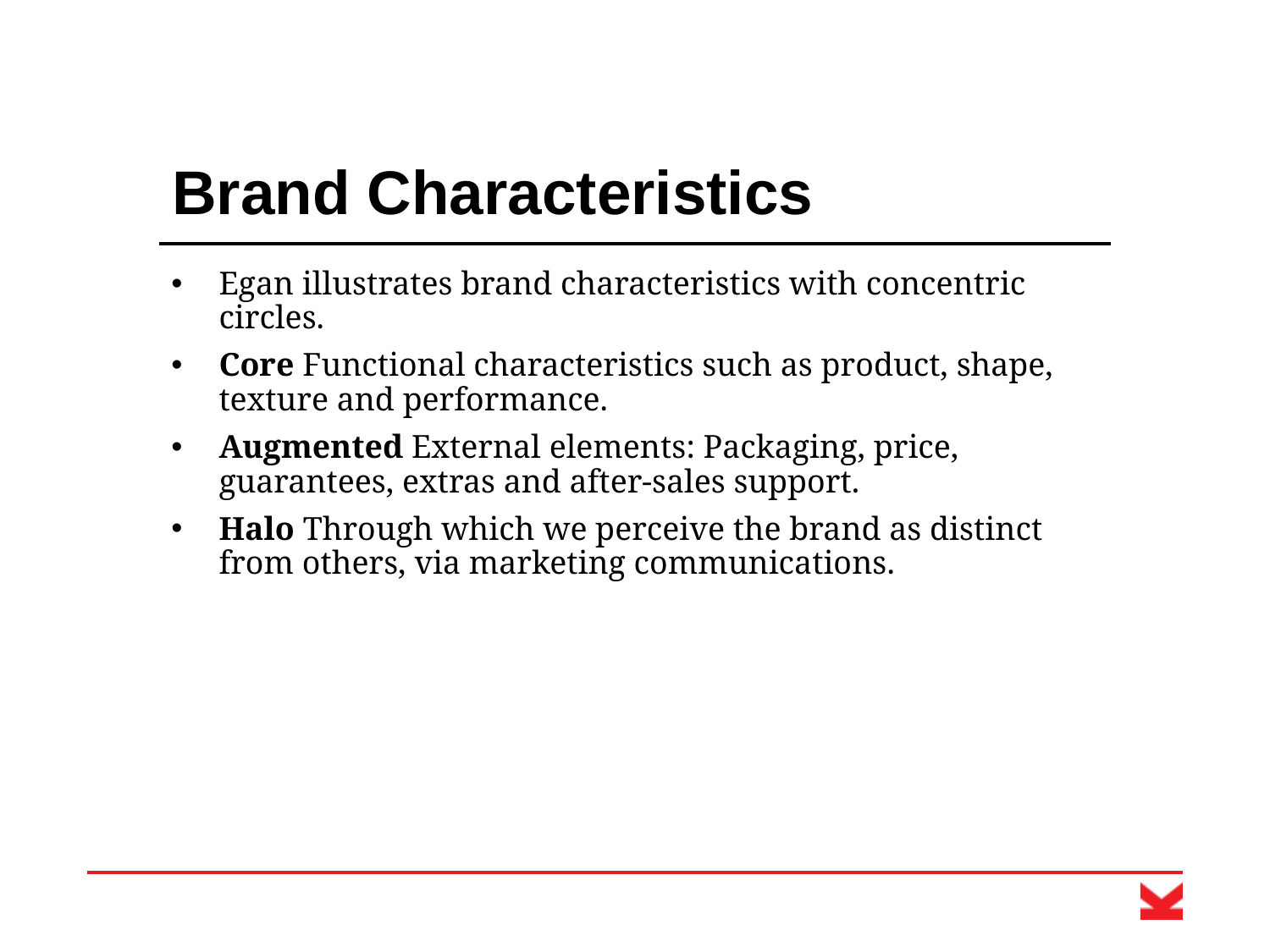

# Brand Characteristics
Egan illustrates brand characteristics with concentric circles.
Core Functional characteristics such as product, shape, texture and performance.
Augmented External elements: Packaging, price, guarantees, extras and after-sales support.
Halo Through which we perceive the brand as distinct from others, via marketing communications.